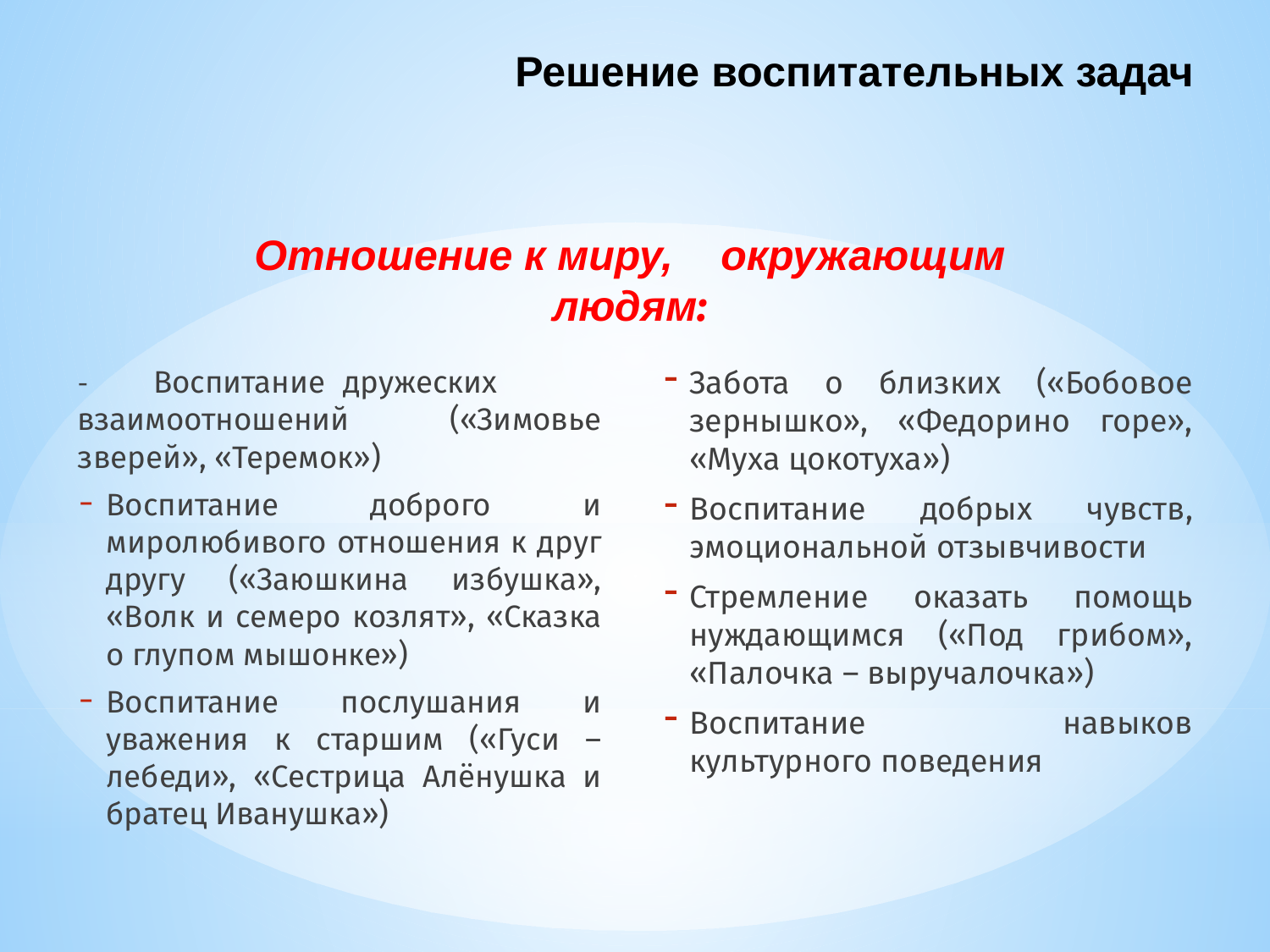

# Решение воспитательных задач
Отношение к миру,    окружающим людям:
-    Воспитание дружеских       взаимоотношений («Зимовье зверей», «Теремок»)
Воспитание доброго и миролюбивого отношения к друг другу («Заюшкина избушка», «Волк и семеро козлят», «Сказка о глупом мышонке»)
Воспитание послушания и уважения к старшим («Гуси – лебеди», «Сестрица Алёнушка и братец Иванушка»)
Забота о близких («Бобовое зернышко», «Федорино горе», «Муха цокотуха»)
Воспитание добрых чувств, эмоциональной отзывчивости
Стремление оказать помощь нуждающимся («Под грибом», «Палочка – выручалочка»)
Воспитание навыков культурного поведения